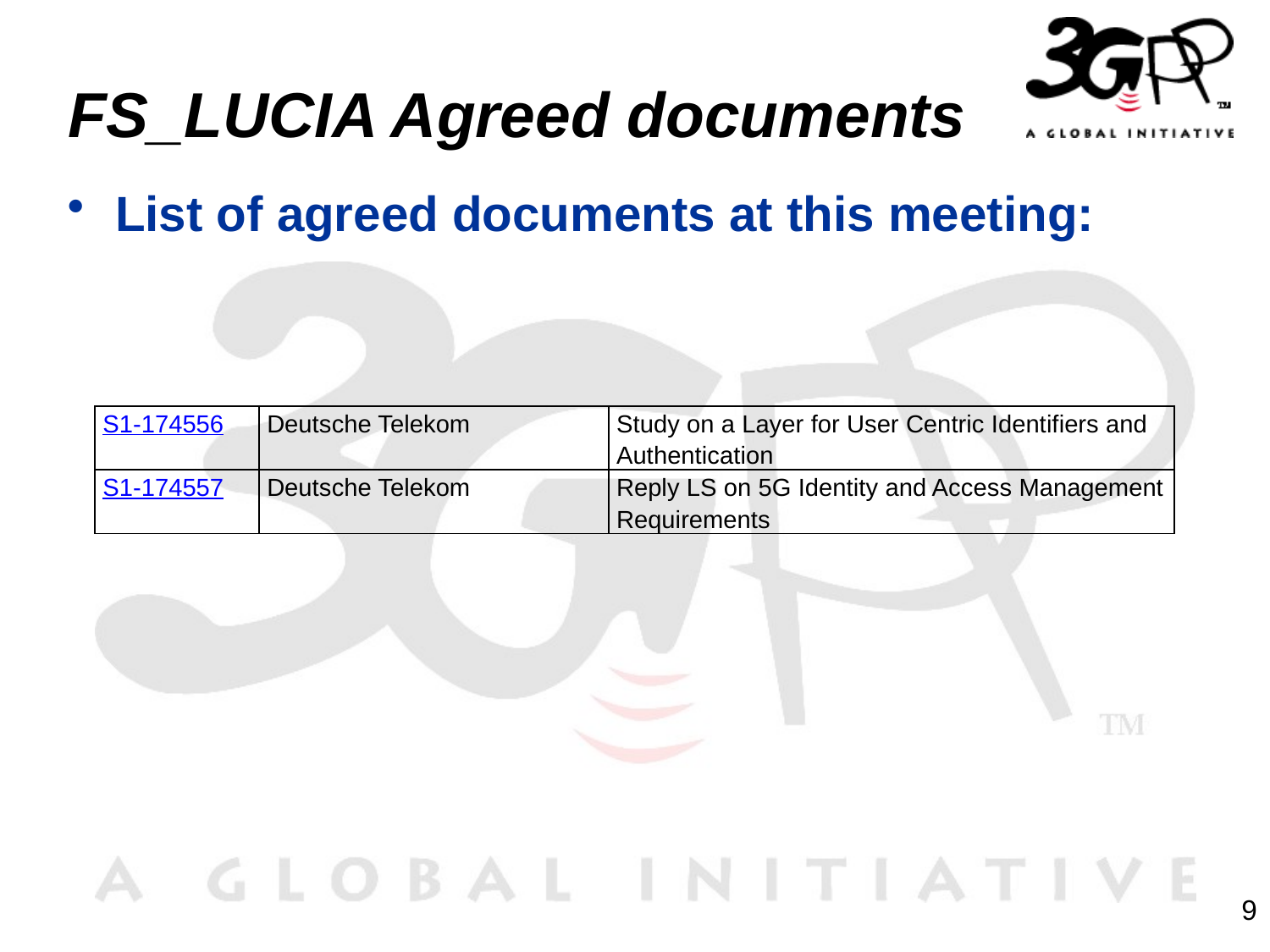

# FS_LUCIA Agreed documents
List of agreed documents at this meeting:

| S1-174556 | Deutsche Telekom | Study on a Layer for User Centric Identifiers and Authentication |
| --- | --- | --- |
| S1-174557 | Deutsche Telekom | Reply LS on 5G Identity and Access Management Requirements |
9